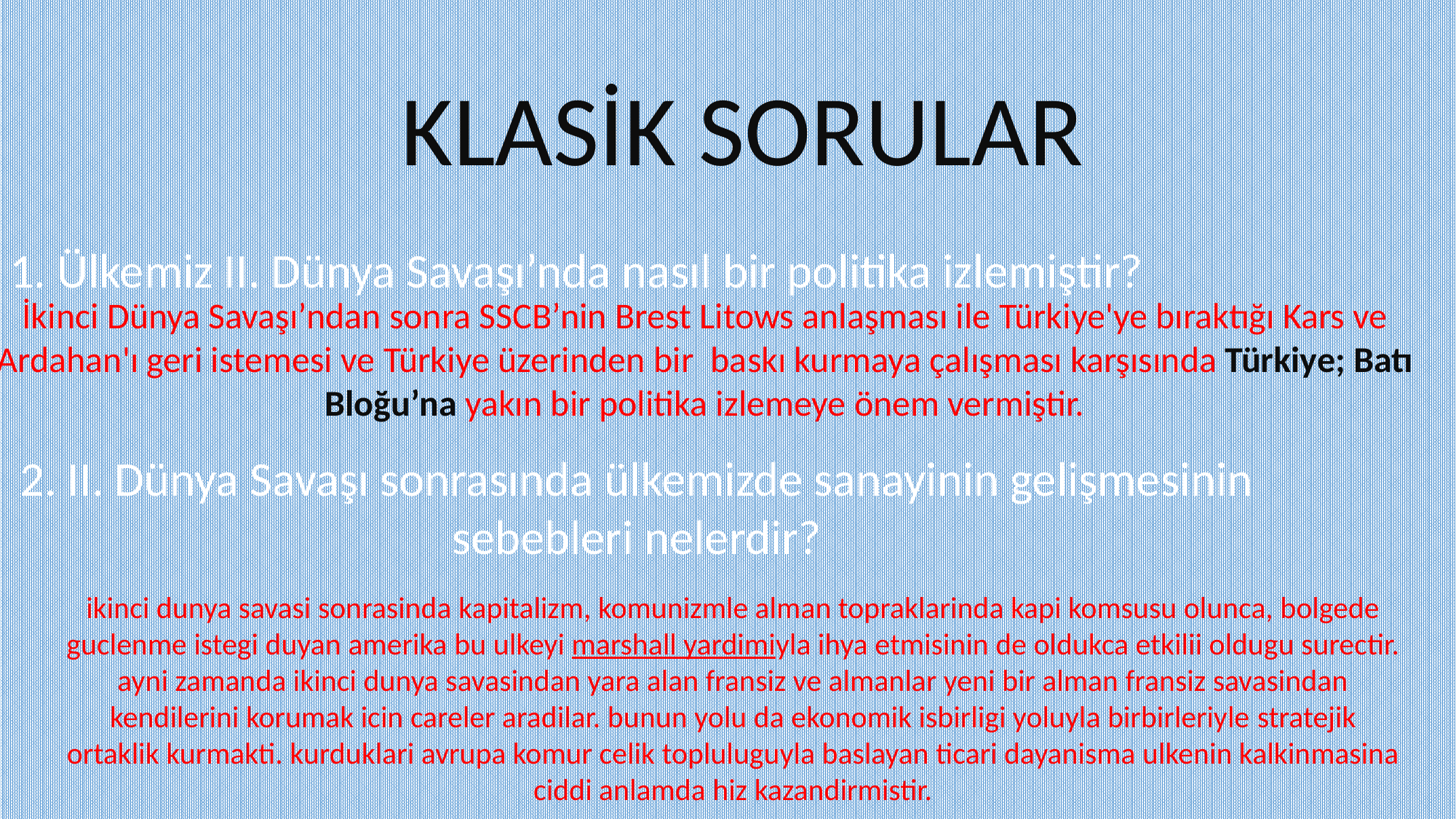

KLASİK SORULAR
1. Ülkemiz II. Dünya Savaşı’nda nasıl bir politika izlemiştir?
İkinci Dünya Savaşı’ndan sonra SSCB’nin Brest Litows anlaşması ile Türkiye'ye bıraktığı Kars ve Ardahan'ı geri istemesi ve Türkiye üzerinden bir  baskı kurmaya çalışması karşısında Türkiye; Batı Bloğu’na yakın bir politika izlemeye önem vermiştir.
2. II. Dünya Savaşı sonrasında ülkemizde sanayinin gelişmesinin sebebleri nelerdir?
ikinci dunya savasi sonrasinda kapitalizm, komunizmle alman topraklarinda kapi komsusu olunca, bolgede guclenme istegi duyan amerika bu ulkeyi marshall yardimiyla ihya etmisinin de oldukca etkilii oldugu surectir. ayni zamanda ikinci dunya savasindan yara alan fransiz ve almanlar yeni bir alman fransiz savasindan kendilerini korumak icin careler aradilar. bunun yolu da ekonomik isbirligi yoluyla birbirleriyle stratejik ortaklik kurmakti. kurduklari avrupa komur celik topluluguyla baslayan ticari dayanisma ulkenin kalkinmasina ciddi anlamda hiz kazandirmistir.